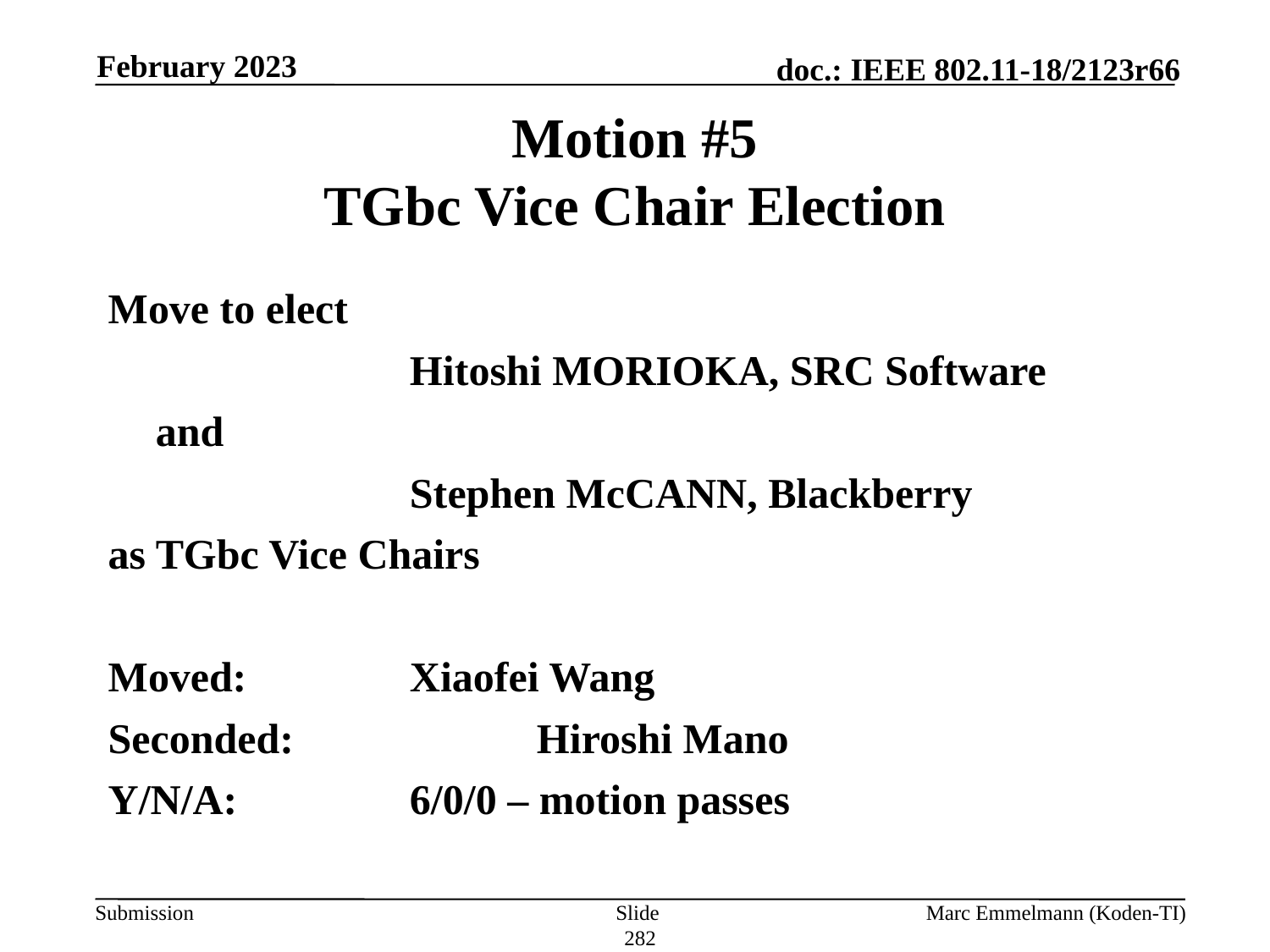

February 2023
# Motion #5 TGbc Vice Chair Election
Move to elect
			Hitoshi MORIOKA, SRC Software
	and
			Stephen McCANN, Blackberry
as TGbc Vice Chairs

Moved:		Xiaofei Wang
Seconded:		Hiroshi Mano
Y/N/A:		6/0/0 – motion passes
Slide 282
Marc Emmelmann (Koden-TI)